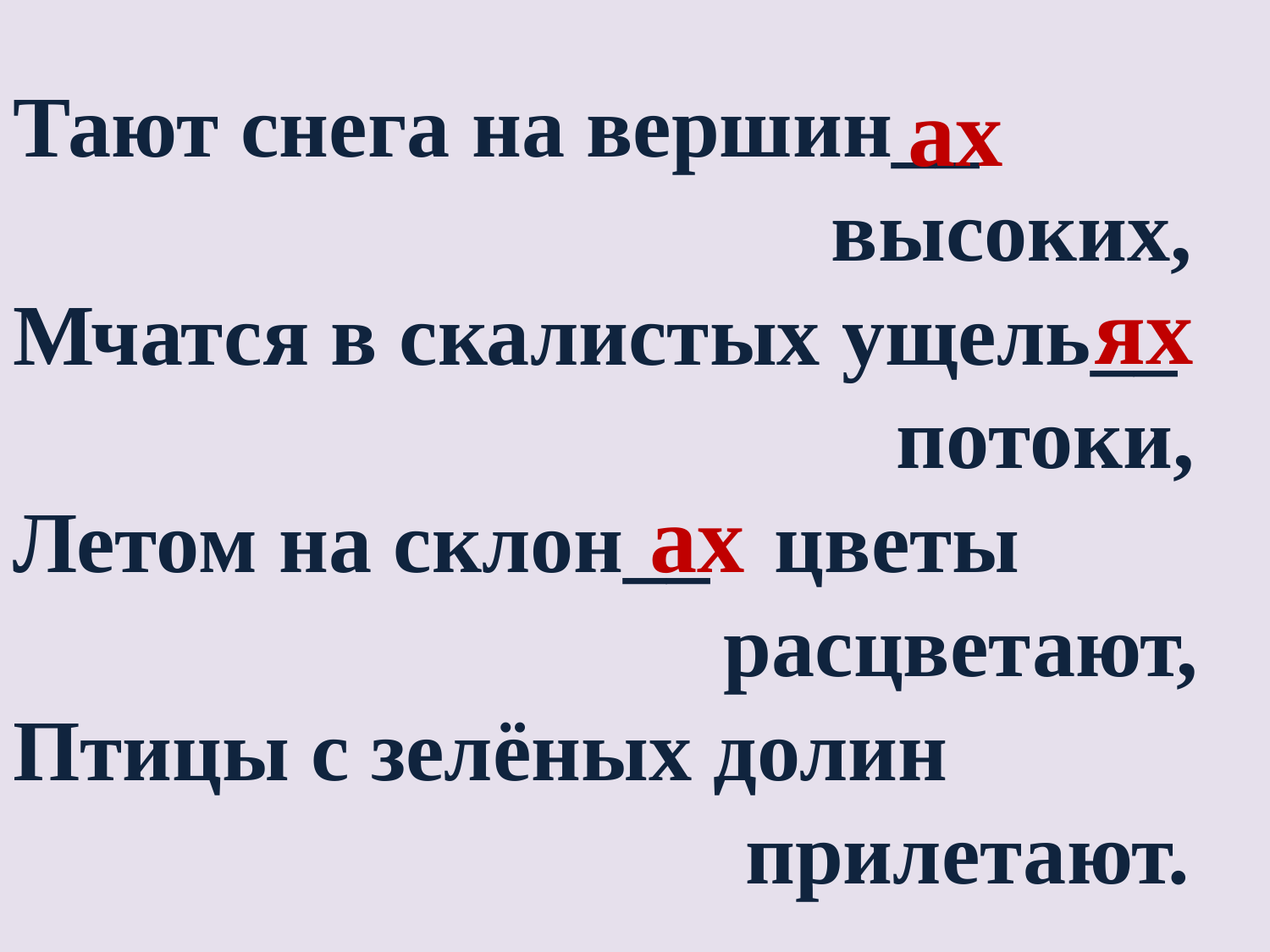

# Тают снега на вершин__ высоких, Мчатся в скалистых ущель__ потоки, Летом на склон__   цветы расцветают, Птицы с зелёных долин прилетают.
ах
ях
ах